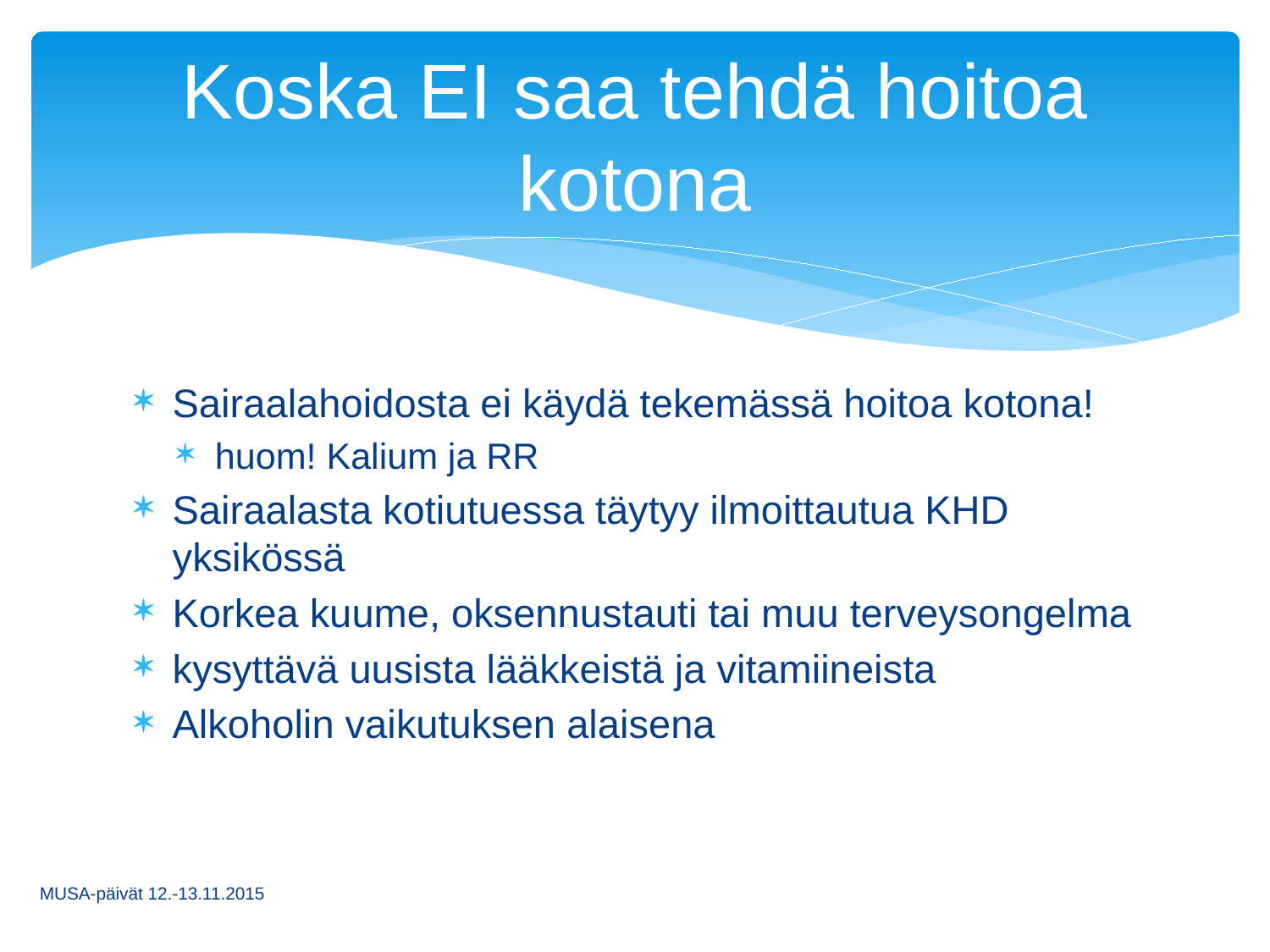

# Koska EI saa tehdä hoitoa kotona
Sairaalahoidosta ei käydä tekemässä hoitoa kotona!
huom! Kalium ja RR
Sairaalasta kotiutuessa täytyy ilmoittautua KHD yksikössä
Korkea kuume, oksennustauti tai muu terveysongelma
kysyttävä uusista lääkkeistä ja vitamiineista
Alkoholin vaikutuksen alaisena

MUSA-päivät 12.-13.11.2015